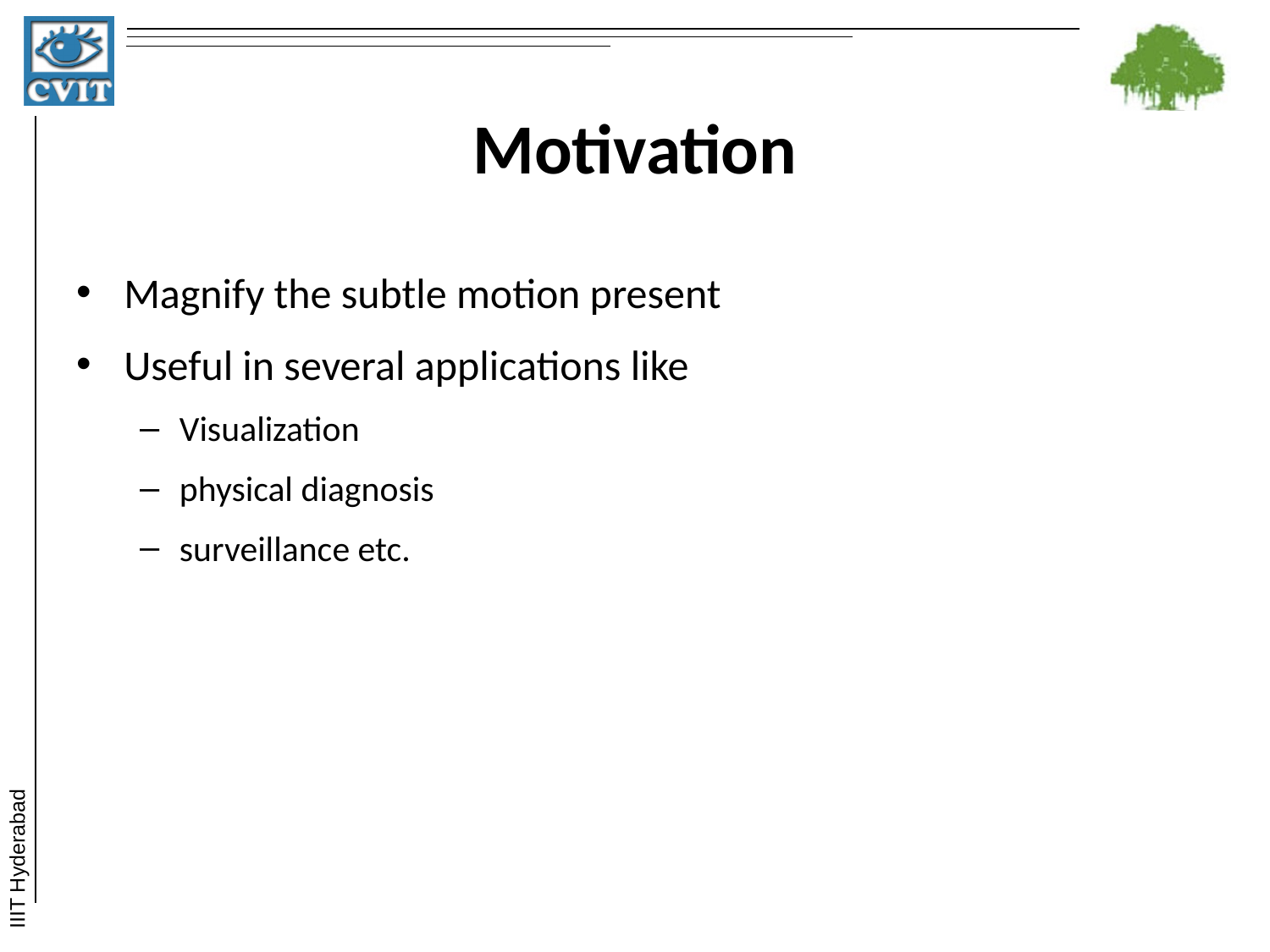

# Motivation
Magnify the subtle motion present
Useful in several applications like
Visualization
physical diagnosis
surveillance etc.